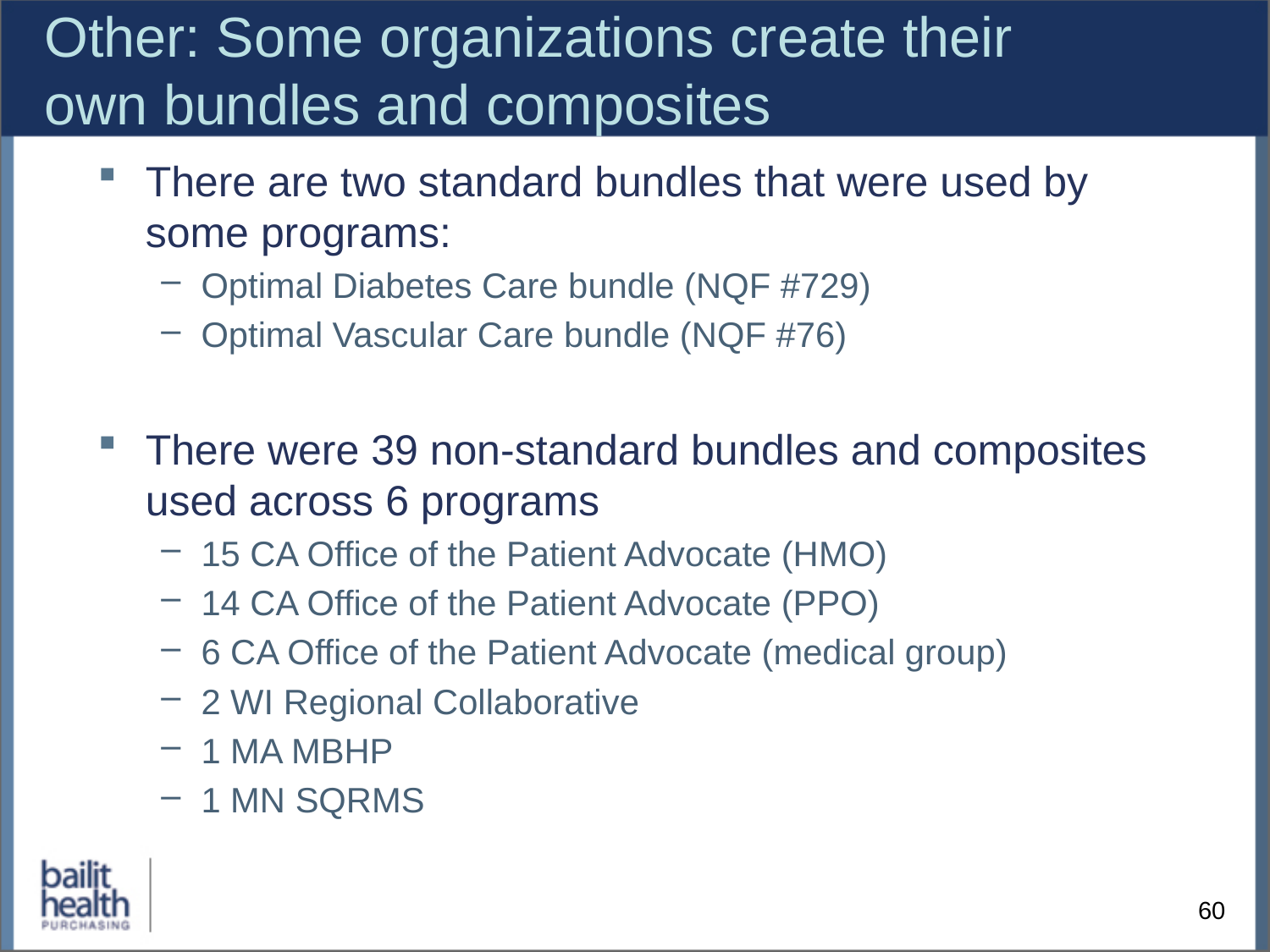

# Other: Some organizations create their own bundles and composites
There are two standard bundles that were used by some programs:
Optimal Diabetes Care bundle (NQF #729)
Optimal Vascular Care bundle (NQF #76)

There were 39 non-standard bundles and composites used across 6 programs
15 CA Office of the Patient Advocate (HMO)
14 CA Office of the Patient Advocate (PPO)
6 CA Office of the Patient Advocate (medical group)
2 WI Regional Collaborative
1 MA MBHP
1 MN SQRMS

60